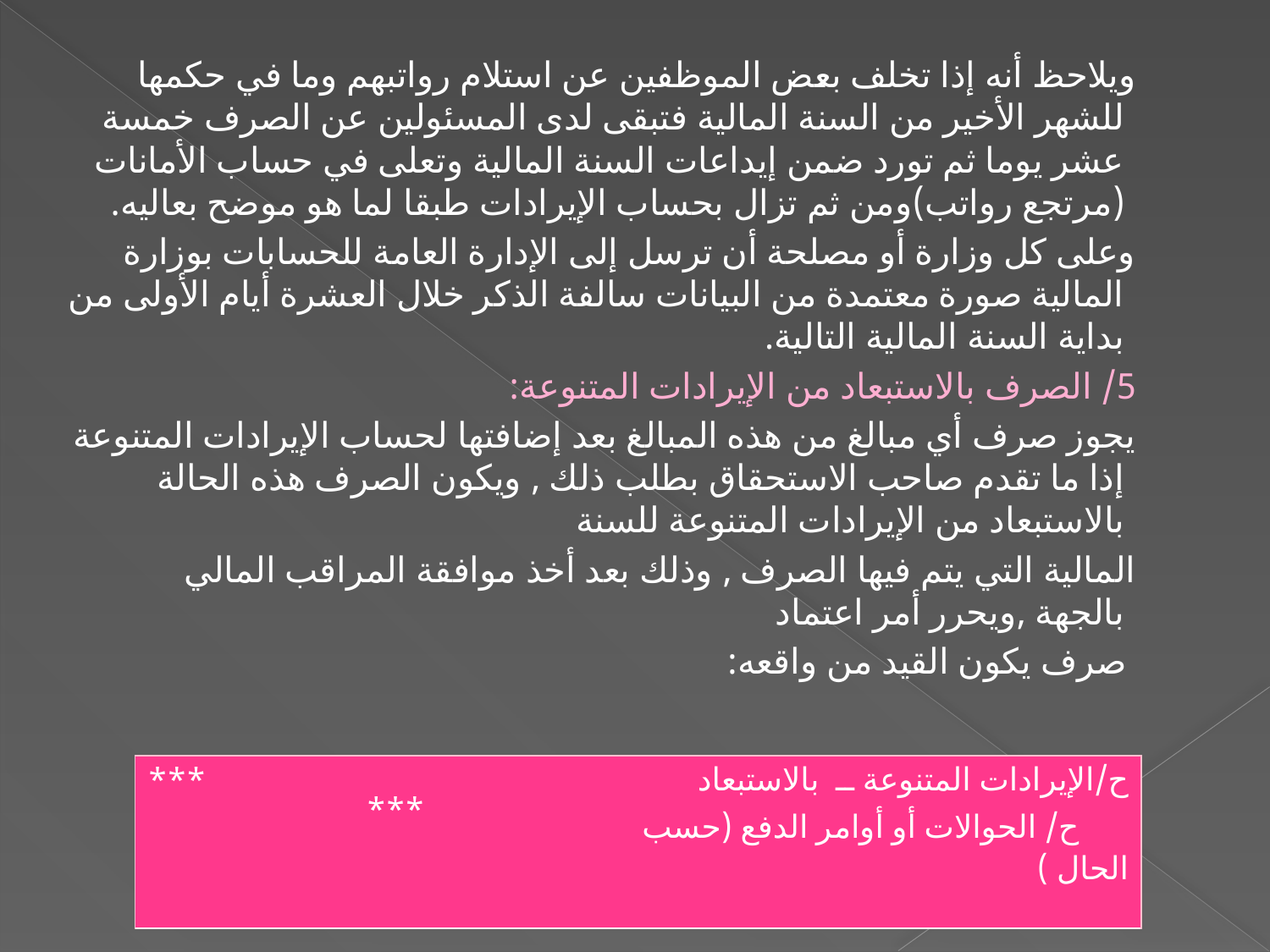

ويلاحظ أنه إذا تخلف بعض الموظفين عن استلام رواتبهم وما في حكمها للشهر الأخير من السنة المالية فتبقى لدى المسئولين عن الصرف خمسة عشر يوما ثم تورد ضمن إيداعات السنة المالية وتعلى في حساب الأمانات (مرتجع رواتب)ومن ثم تزال بحساب الإيرادات طبقا لما هو موضح بعاليه.
    وعلى كل وزارة أو مصلحة أن ترسل إلى الإدارة العامة للحسابات بوزارة المالية صورة معتمدة من البيانات سالفة الذكر خلال العشرة أيام الأولى من بداية السنة المالية التالية.
    5/ الصرف بالاستبعاد من الإيرادات المتنوعة:
    يجوز صرف أي مبالغ من هذه المبالغ بعد إضافتها لحساب الإيرادات المتنوعة إذا ما تقدم صاحب الاستحقاق بطلب ذلك , ويكون الصرف هذه الحالة بالاستبعاد من الإيرادات المتنوعة للسنة
    المالية التي يتم فيها الصرف , وذلك بعد أخذ موافقة المراقب المالي بالجهة ,ويحرر أمر اعتماد
     صرف يكون القيد من واقعه:
| \*\*\* | \*\*\* | ح/الإيرادات المتنوعة ــ بالاستبعاد ح/ الحوالات أو أوامر الدفع (حسب الحال ) |
| --- | --- | --- |